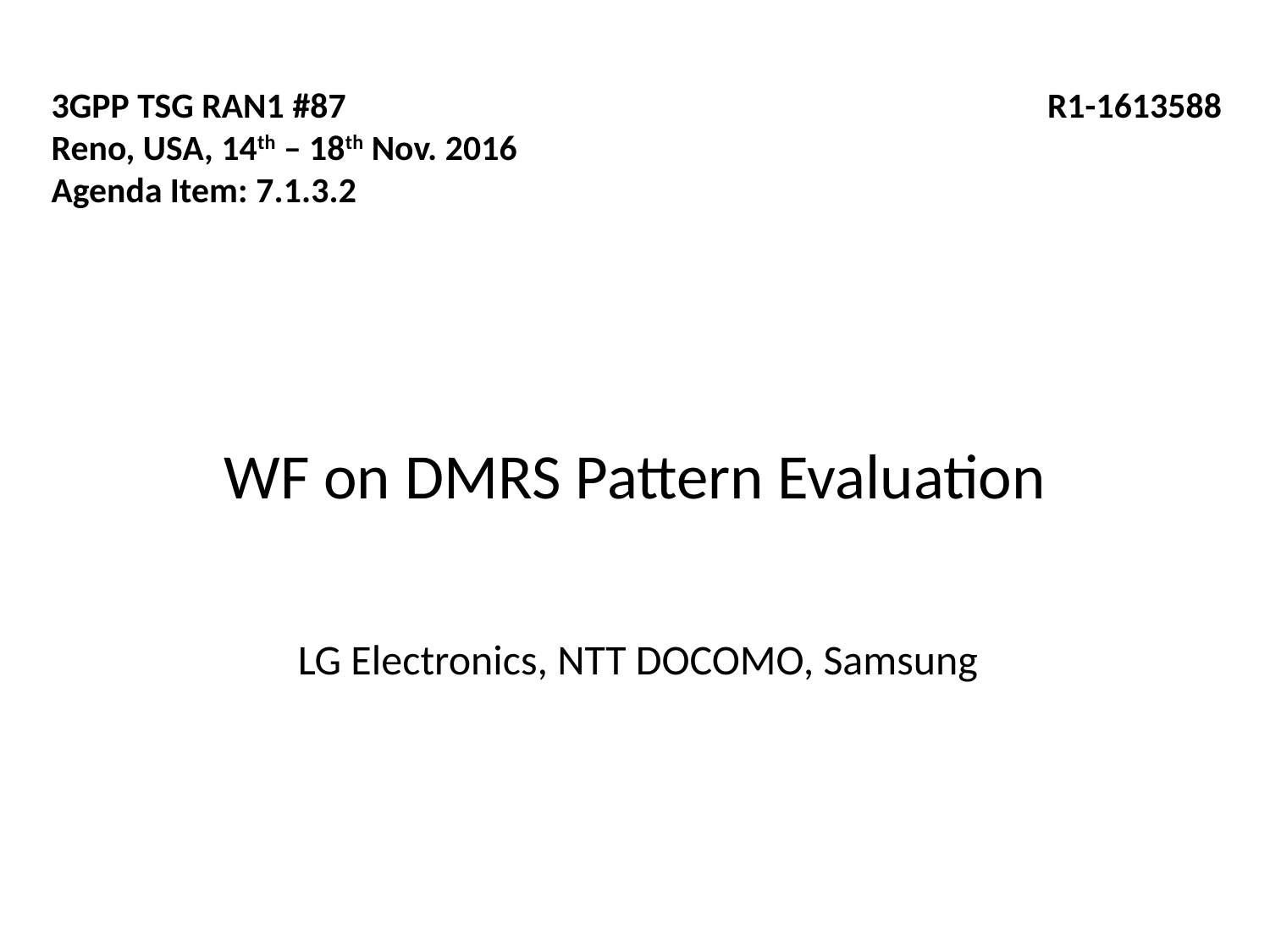

3GPP TSG RAN1 #87
Reno, USA, 14th – 18th Nov. 2016
Agenda Item: 7.1.3.2
R1-1613588
WF on DMRS Pattern Evaluation
LG Electronics, NTT DOCOMO, Samsung